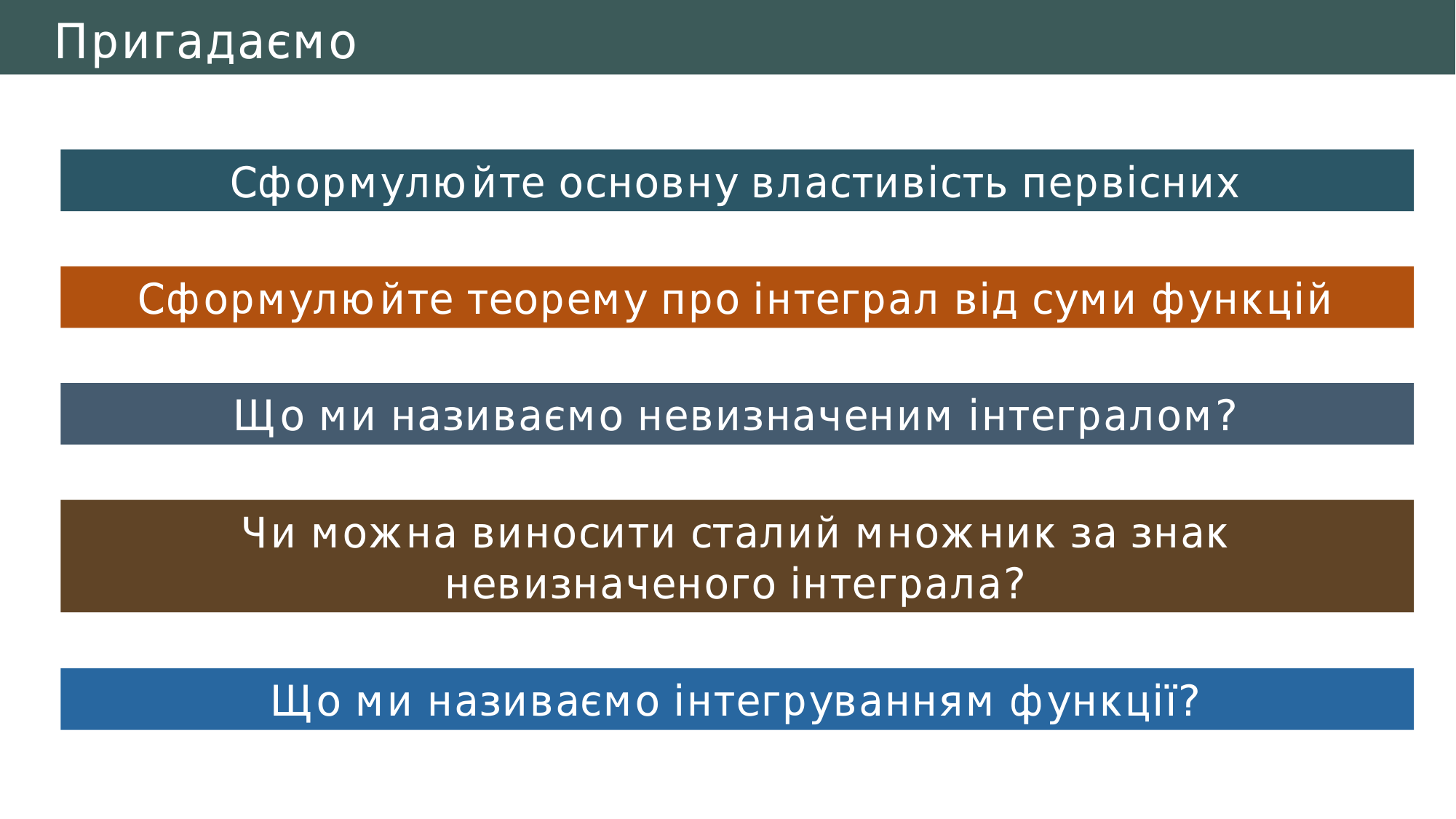

Пригадаємо
Сформулюйте основну властивість первісних
Сформулюйте теорему про інтеграл від суми функцій
Що ми називаємо невизначеним інтегралом?
Чи можна виносити сталий множник за знак невизначеного інтеграла?
Що ми називаємо інтегруванням функції?